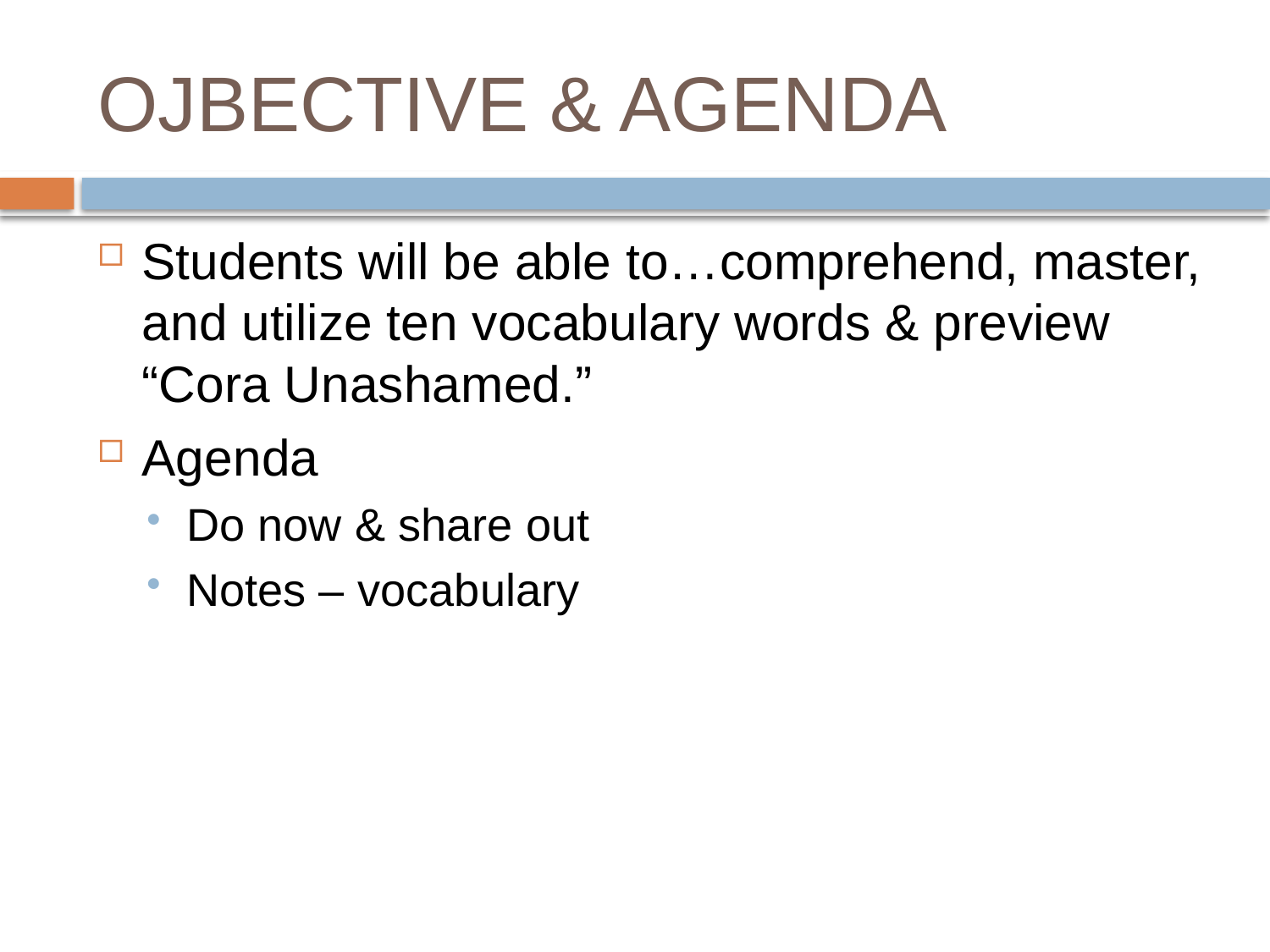

# OJBECTIVE & AGENDA
Students will be able to…comprehend, master, and utilize ten vocabulary words & preview “Cora Unashamed.”
Agenda
Do now & share out
Notes – vocabulary